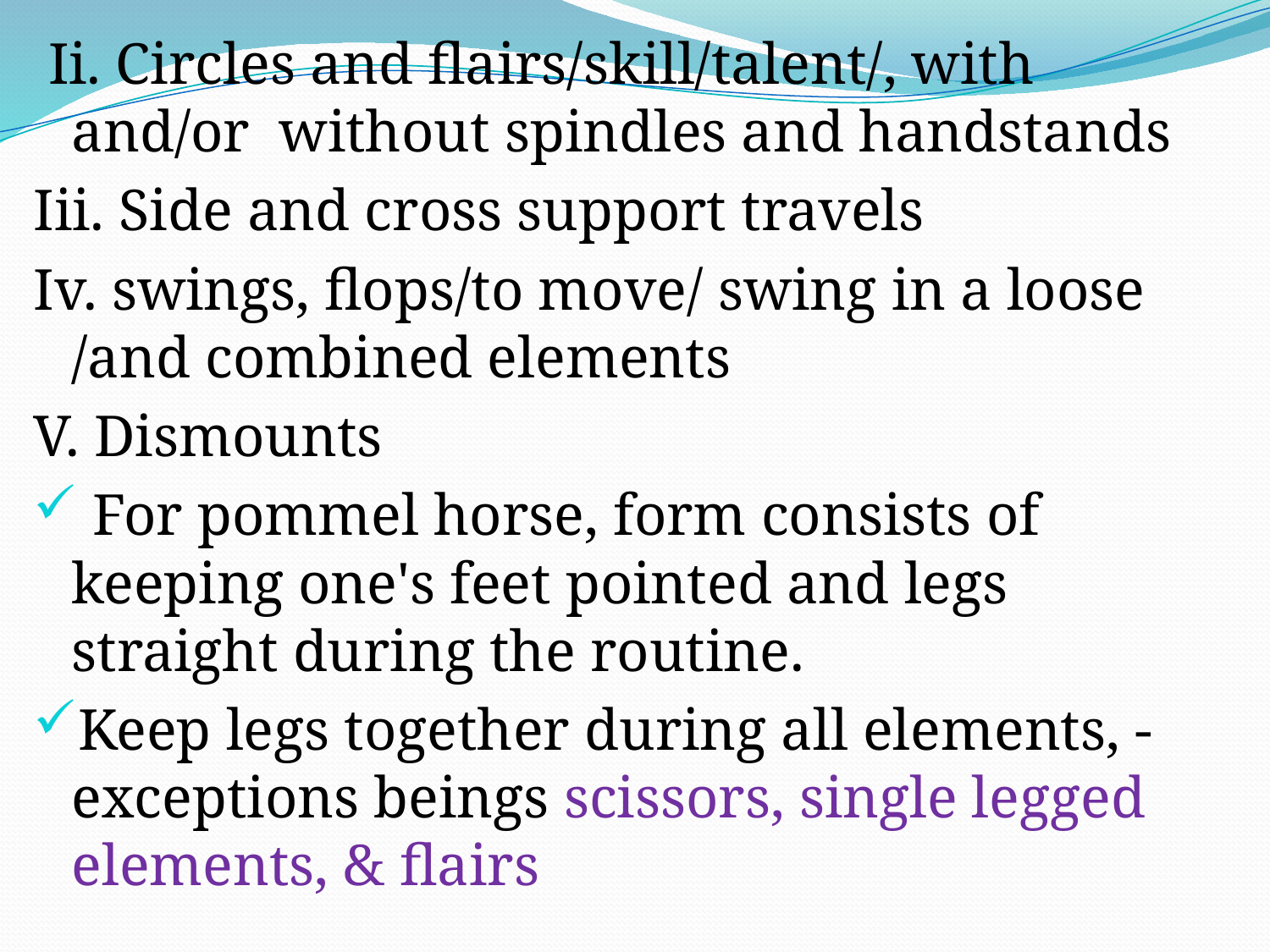

Ii. Circles and flairs/skill/talent/, with and/or  without spindles and handstands
Iii. Side and cross support travels
Iv. swings, flops/to move/ swing in a loose /and combined elements
V. Dismounts
 For pommel horse, form consists of keeping one's feet pointed and legs straight during the routine.
Keep legs together during all elements, - exceptions beings scissors, single legged elements, & flairs